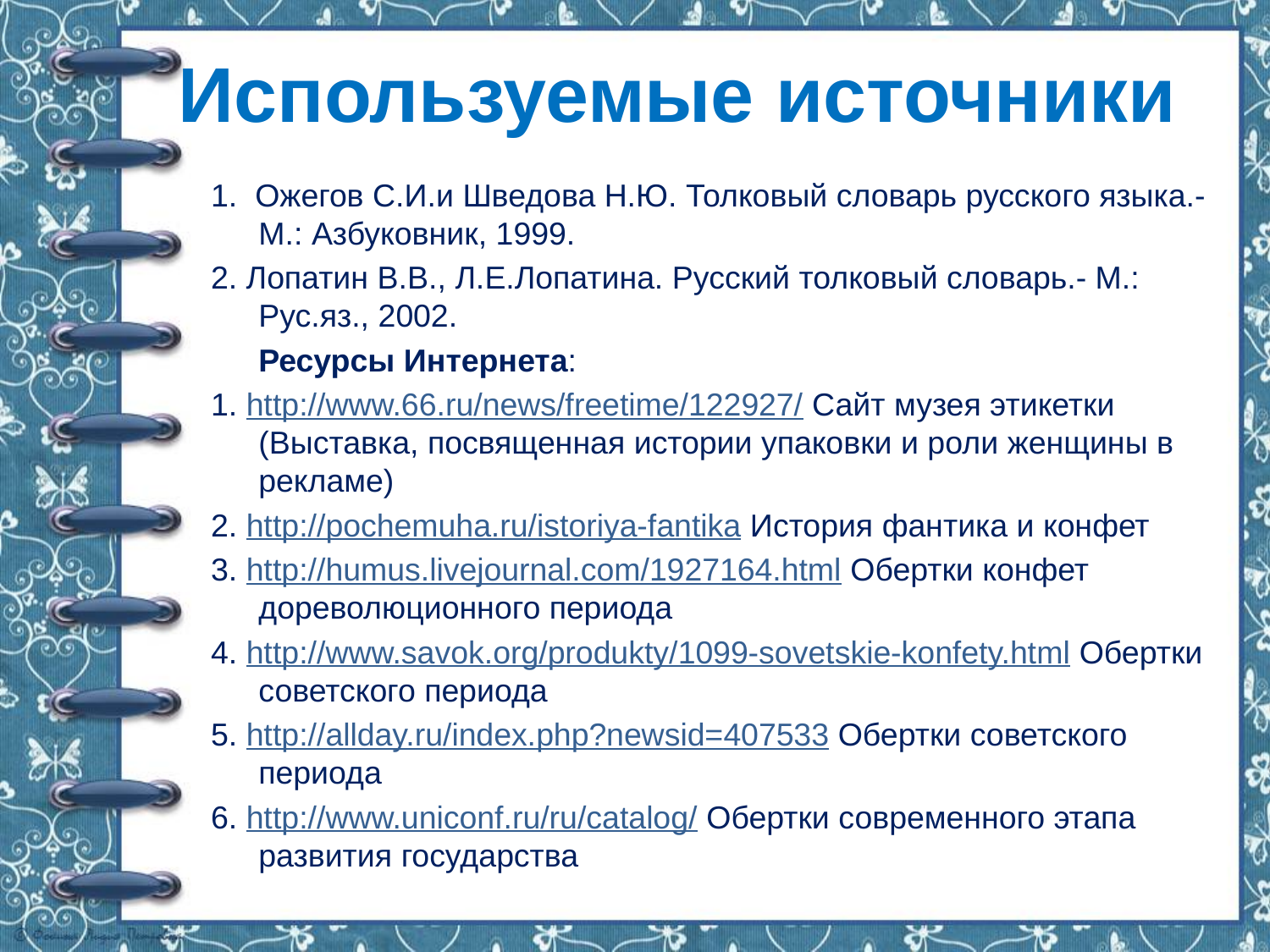

# Используемые источники
1.​  Ожегов С.И.и Шведова Н.Ю. Толковый словарь русского языка.- М.: Азбуковник, 1999.
2. Лопатин В.В., Л.Е.Лопатина. Русский толковый словарь.- М.: Рус.яз., 2002.
	Ресурсы Интернета:
1.​ http://www.66.ru/news/freetime/122927/ Сайт музея этикетки (Выставка, посвященная истории упаковки и роли женщины в рекламе)
2.​ http://pochemuha.ru/istoriya-fantika История фантика и конфет
3.​ http://humus.livejournal.com/1927164.html Обертки конфет дореволюционного периода
4.​ http://www.savok.org/produkty/1099-sovetskie-konfety.html Обертки советского периода
5.​ http://allday.ru/index.php?newsid=407533 Обертки советского периода
6.​ http://www.uniconf.ru/ru/catalog/ Обертки современного этапа развития государства